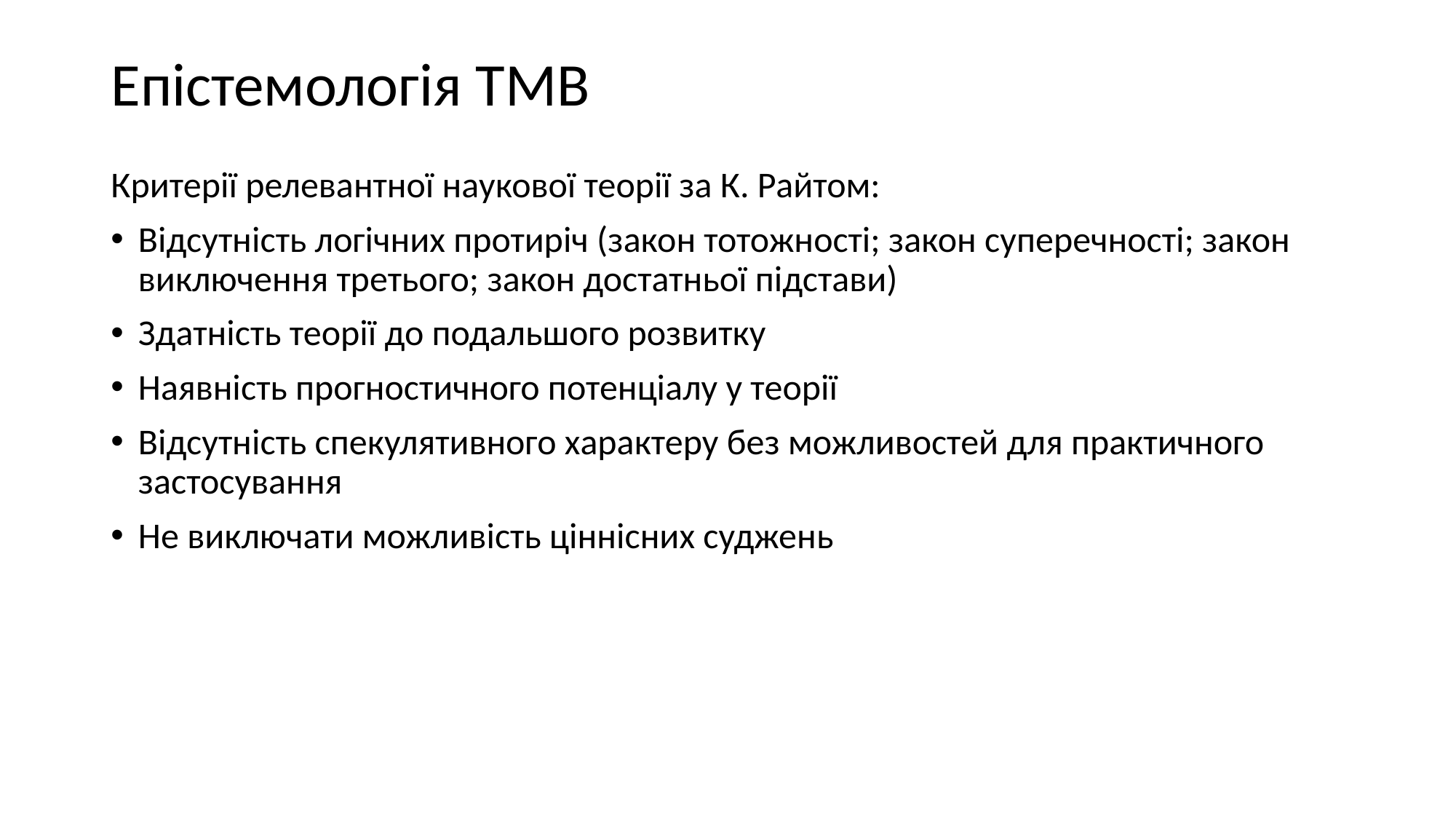

# Епістемологія ТМВ
Критерії релевантної наукової теорії за К. Райтом:
Відсутність логічних протиріч (закон тотожності; закон суперечності; закон виключення третього; закон достатньої підстави)
Здатність теорії до подальшого розвитку
Наявність прогностичного потенціалу у теорії
Відсутність спекулятивного характеру без можливостей для практичного застосування
Не виключати можливість ціннісних суджень